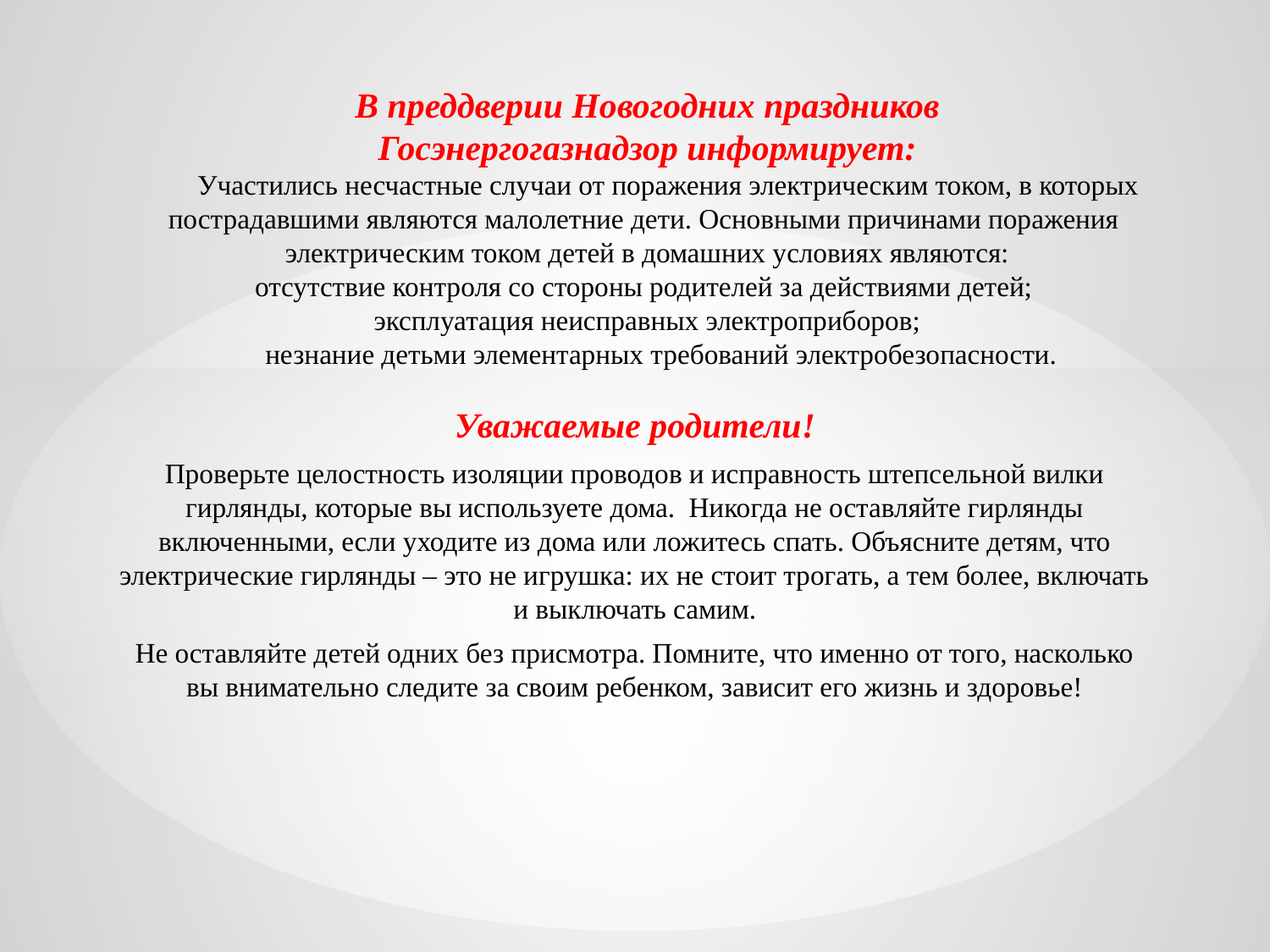

# В преддверии Новогодних праздников Госэнергогазнадзор информирует: Участились несчастные случаи от поражения электрическим током, в которых пострадавшими являются малолетние дети. Основными причинами поражения электрическим током детей в домашних условиях являются: отсутствие контроля со стороны родителей за действиями детей; эксплуатация неисправных электроприборов; незнание детьми элементарных требований электробезопасности.
Уважаемые родители!
Проверьте целостность изоляции проводов и исправность штепсельной вилки гирлянды, которые вы используете дома.  Никогда не оставляйте гирлянды включенными, если уходите из дома или ложитесь спать. Объясните детям, что электрические гирлянды – это не игрушка: их не стоит трогать, а тем более, включать и выключать самим.
Не оставляйте детей одних без присмотра. Помните, что именно от того, насколько вы внимательно следите за своим ребенком, зависит его жизнь и здоровье!